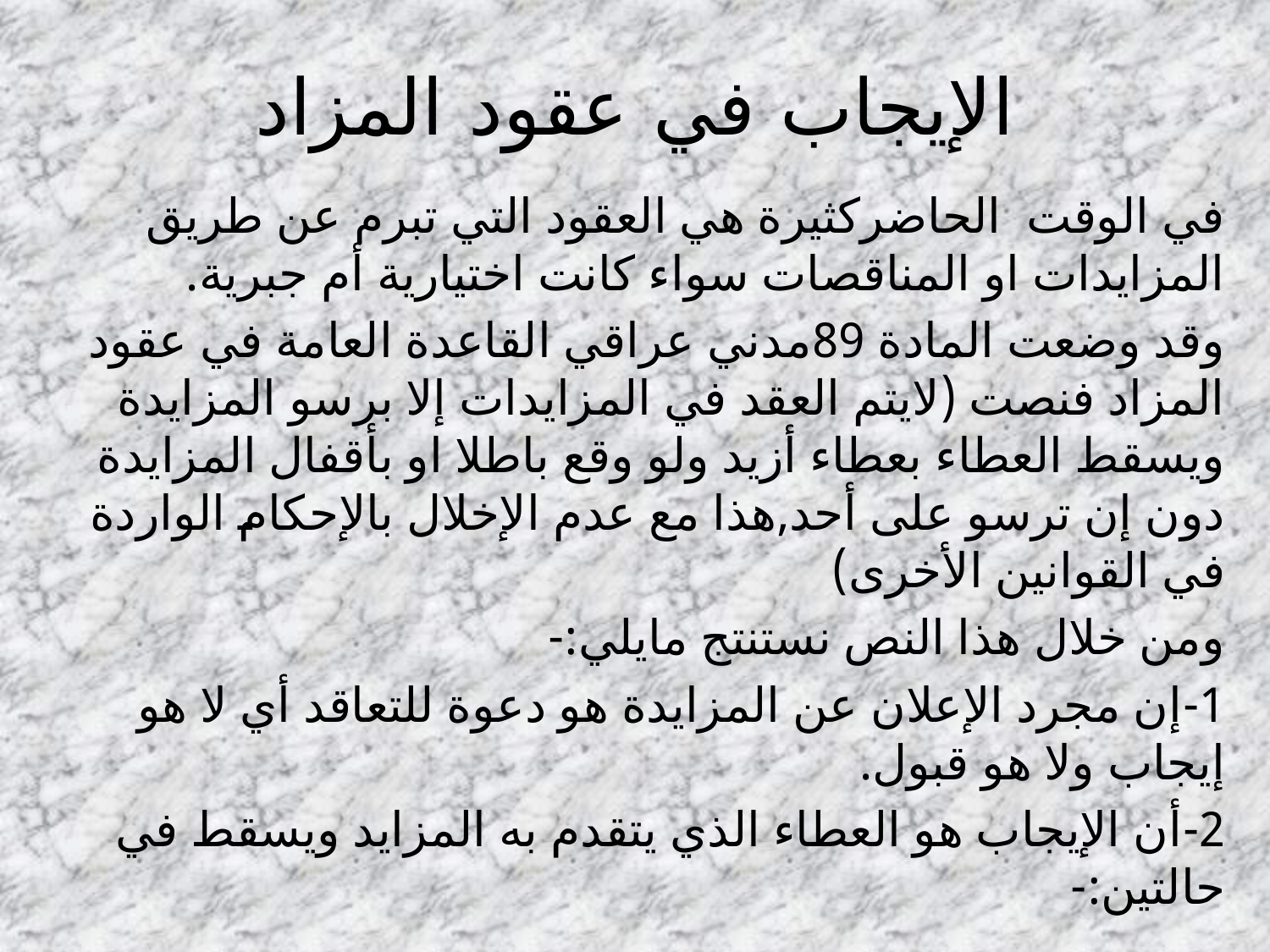

# الإيجاب في عقود المزاد
في الوقت  الحاضركثيرة هي العقود التي تبرم عن طريق المزايدات او المناقصات سواء كانت اختيارية أم جبرية.
وقد وضعت المادة 89مدني عراقي القاعدة العامة في عقود المزاد فنصت (لايتم العقد في المزايدات إلا برسو المزايدة ويسقط العطاء بعطاء أزيد ولو وقع باطلا او بأقفال المزايدة دون إن ترسو على أحد,هذا مع عدم الإخلال بالإحكام الواردة في القوانين الأخرى)
ومن خلال هذا النص نستنتج مايلي:-
1-إن مجرد الإعلان عن المزايدة هو دعوة للتعاقد أي لا هو إيجاب ولا هو قبول.
2-أن الإيجاب هو العطاء الذي يتقدم به المزايد ويسقط في حالتين:-